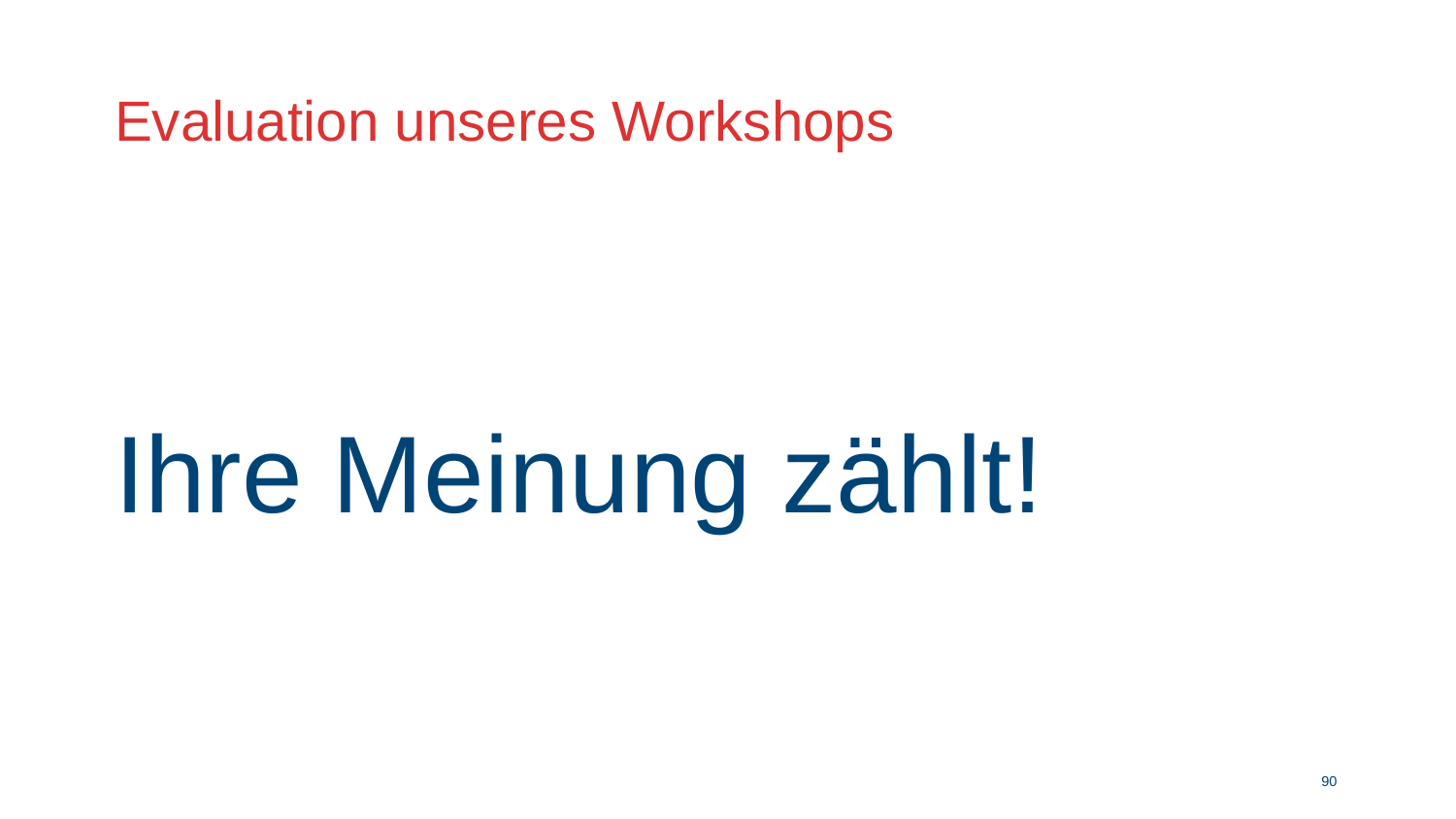

# Evaluation unseres Workshops
Ihre Meinung zählt!
90